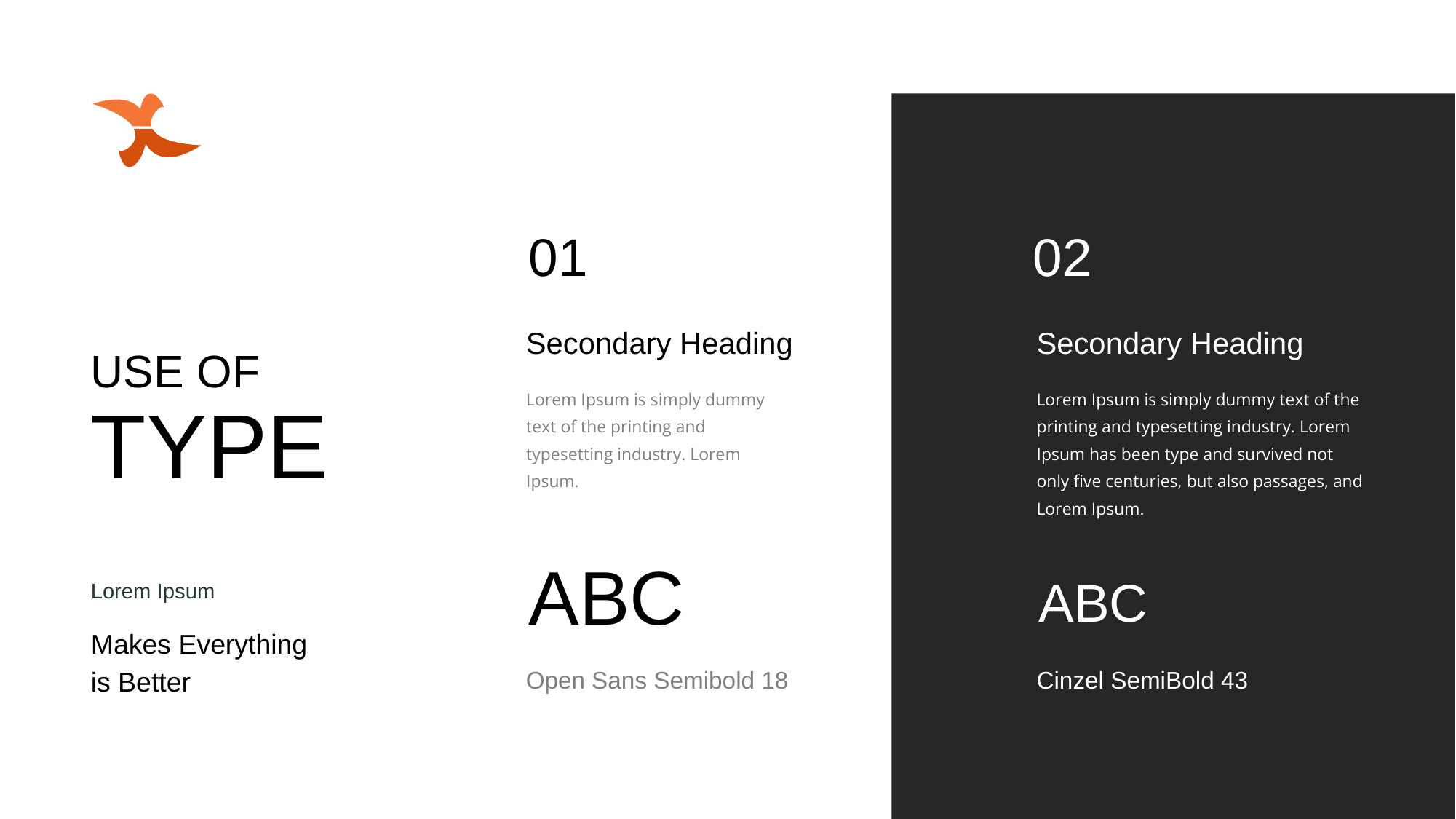

01
02
USE OF
Secondary Heading
Secondary Heading
Lorem Ipsum is simply dummy text of the printing and typesetting industry. Lorem Ipsum.
Lorem Ipsum is simply dummy text of the printing and typesetting industry. Lorem Ipsum has been type and survived not only five centuries, but also passages, and Lorem Ipsum.
TYPE
ABC
ABC
Lorem Ipsum
Makes Everything
is Better
Open Sans Semibold 18
Cinzel SemiBold 43